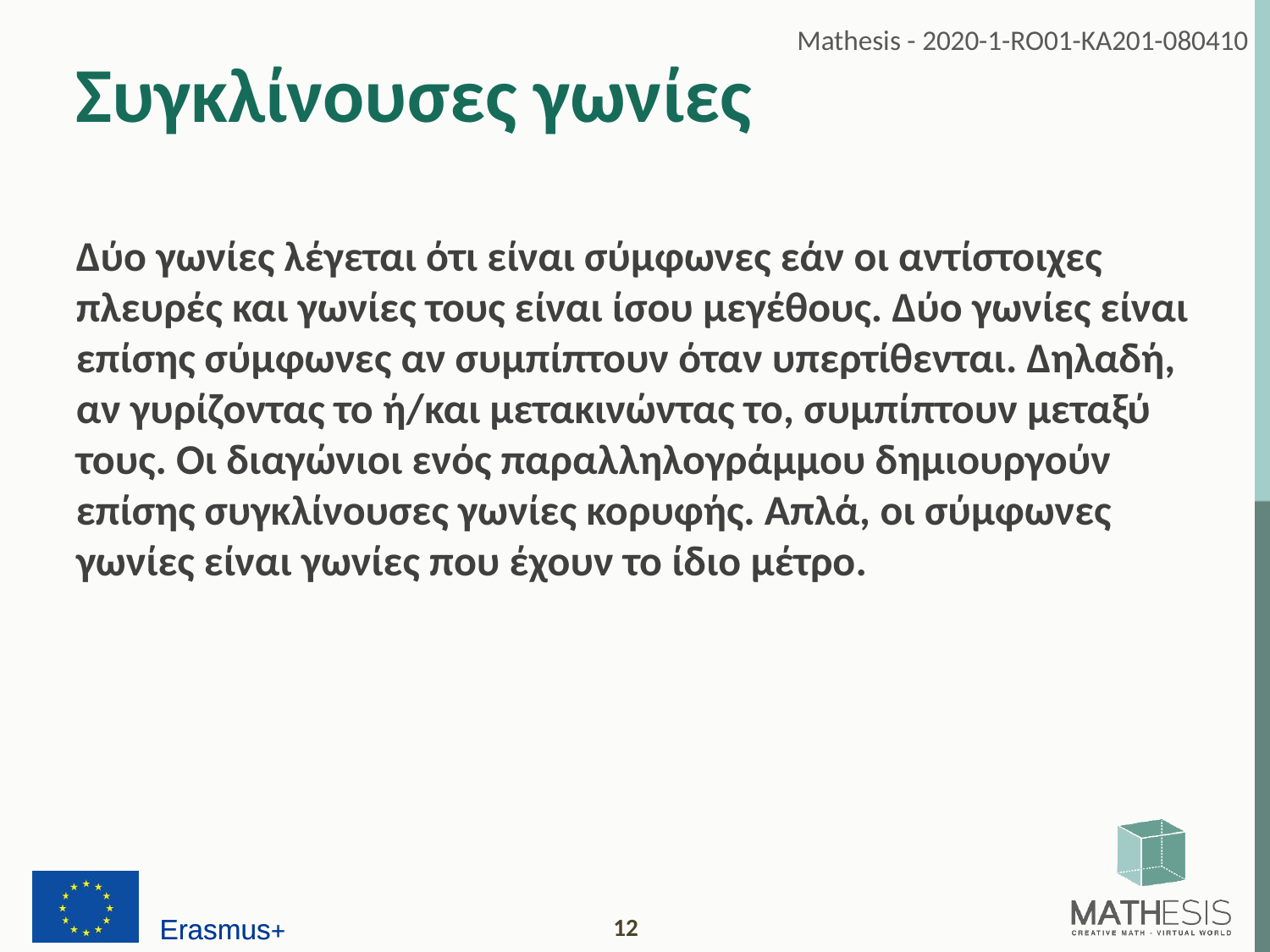

# Συγκλίνουσες γωνίες

Δύο γωνίες λέγεται ότι είναι σύμφωνες εάν οι αντίστοιχες πλευρές και γωνίες τους είναι ίσου μεγέθους. Δύο γωνίες είναι επίσης σύμφωνες αν συμπίπτουν όταν υπερτίθενται. Δηλαδή, αν γυρίζοντας το ή/και μετακινώντας το, συμπίπτουν μεταξύ τους. Οι διαγώνιοι ενός παραλληλογράμμου δημιουργούν επίσης συγκλίνουσες γωνίες κορυφής. Απλά, οι σύμφωνες γωνίες είναι γωνίες που έχουν το ίδιο μέτρο.